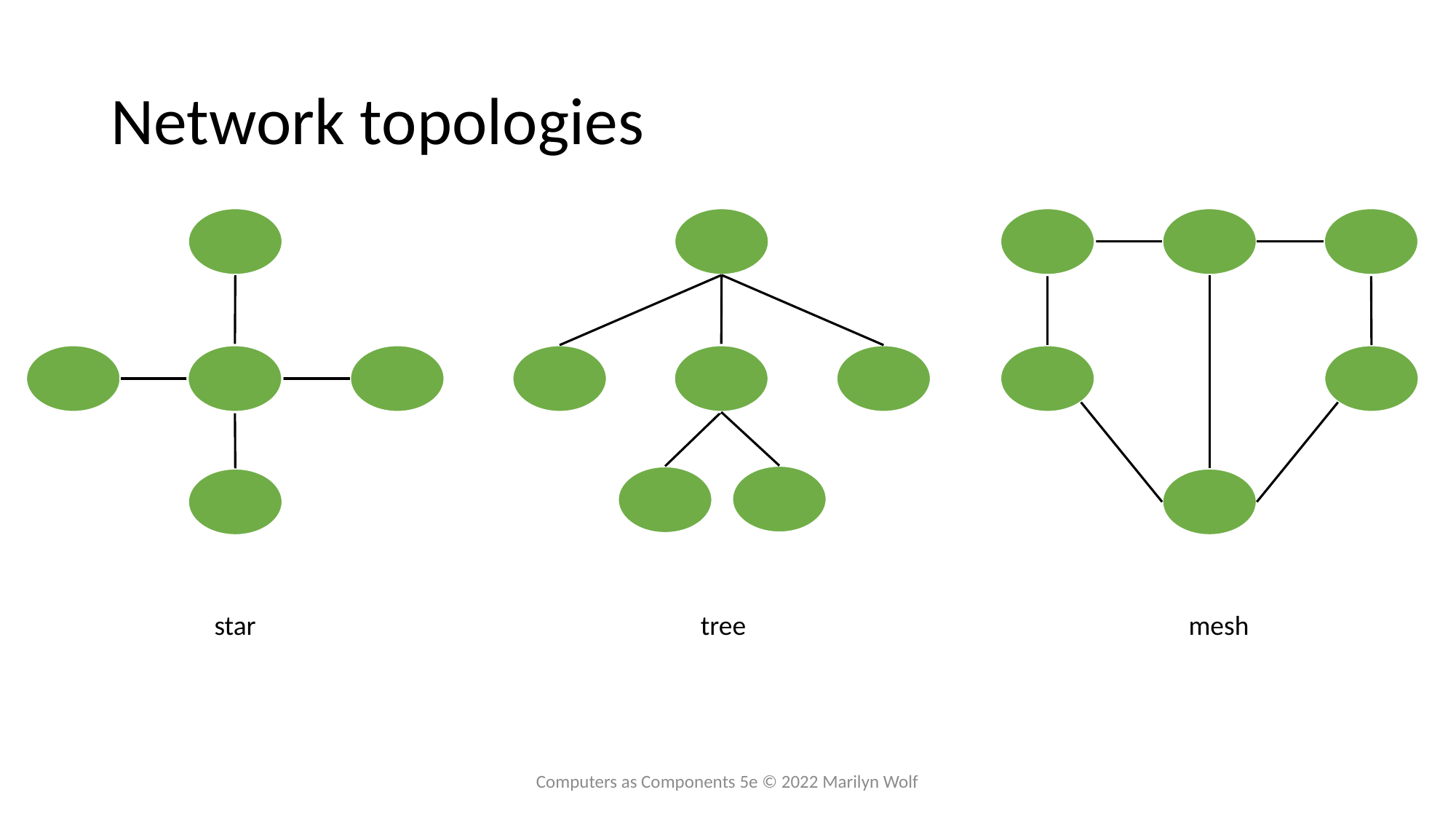

# Network topologies

mesh

tree

star
Computers as Components 5e © 2022 Marilyn Wolf